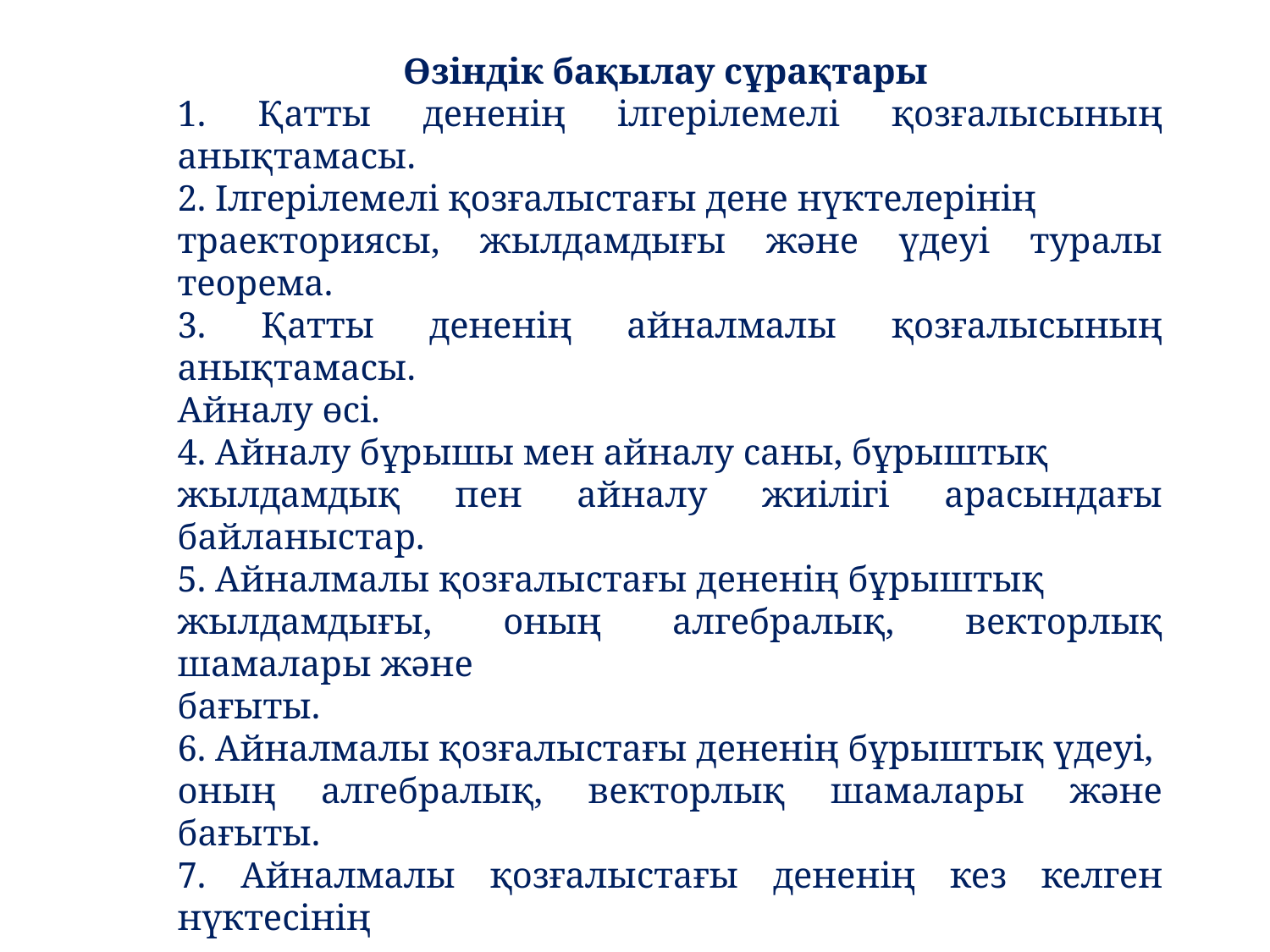

Өзіндік бақылау сұрақтары
1. Қатты дененің ілгерілемелі қозғалысының анықтамасы.
2. Ілгерілемелі қозғалыстағы дене нүктелерінің
траекториясы, жылдамдығы және үдеуі туралы теорема.
3. Қатты дененің айналмалы қозғалысының анықтамасы.
Айналу өсі.
4. Айналу бұрышы мен айналу саны, бұрыштық
жылдамдық пен айналу жиілігі арасындағы байланыстар.
5. Айналмалы қозғалыстағы дененің бұрыштық
жылдамдығы, оның алгебралық, векторлық шамалары және
бағыты.
6. Айналмалы қозғалыстағы дененің бұрыштық үдеуі,
оның алгебралық, векторлық шамалары және бағыты.
7. Айналмалы қозғалыстағы дененің кез келген нүктесінің
сызықтық жылдамдығы және оның шамасы мен бағыты.
8. Айналмалы қозғалыстағы дененің кез келген нүктесінің
үдеуі.
9. Айналмалы қозғалыстағы дененің кез келген нүктесінің
айналмалы және центрге тартқыш үдеулерінің анықтамасы,
олардың шамалары мен бағыттары.